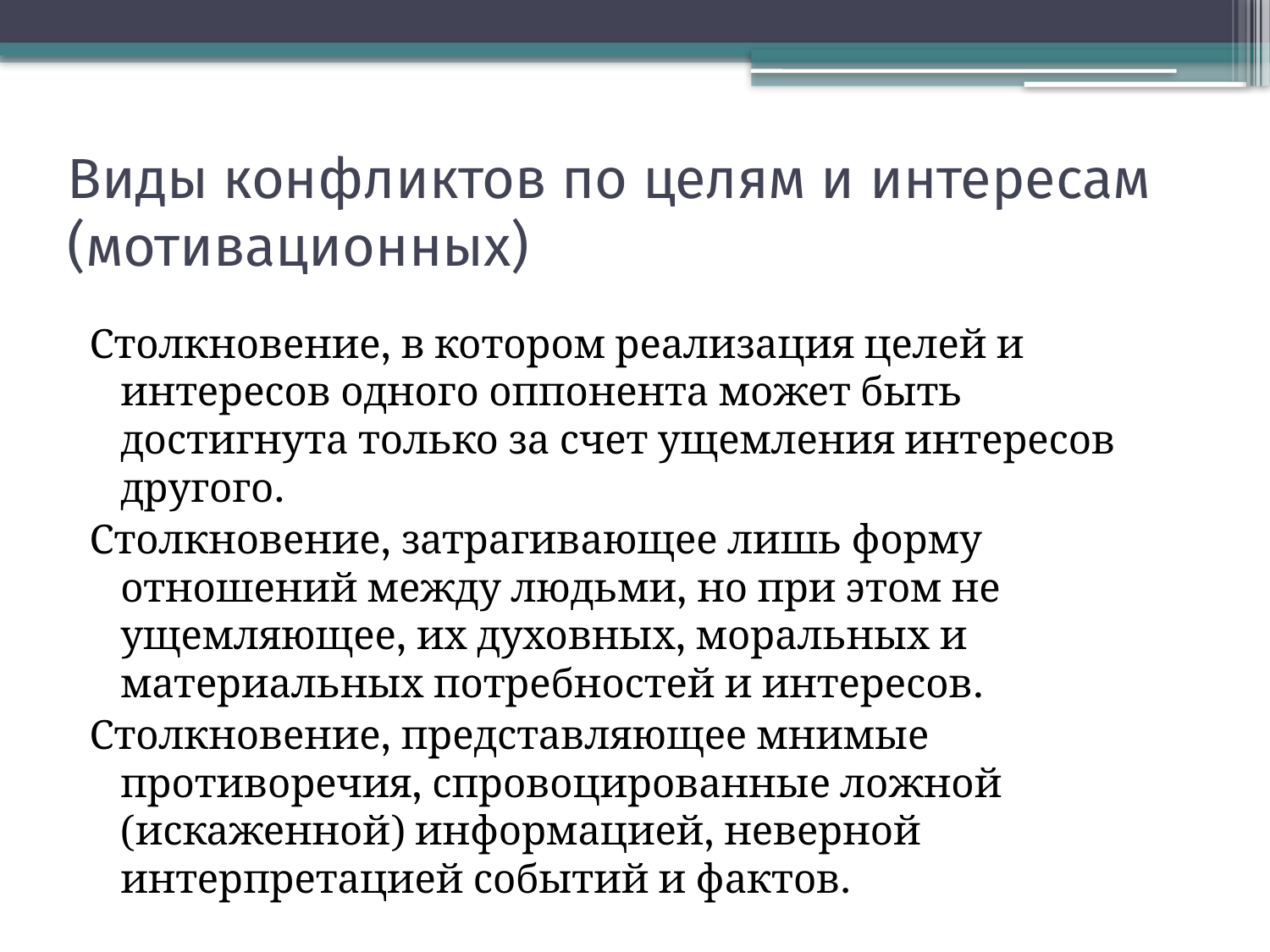

# Виды конфликтов по целям и интересам (мотивационных)
Столкновение, в котором реализация целей и интересов одного оппонента может быть достигнута только за счет ущемления интересов другого.
Столкновение, затрагивающее лишь форму отношений между людьми, но при этом не ущемляющее, их духовных, моральных и материальных потребностей и интересов.
Столкновение, представляющее мнимые противоречия, спровоцированные ложной (искаженной) информацией, неверной интерпретацией событий и фактов.